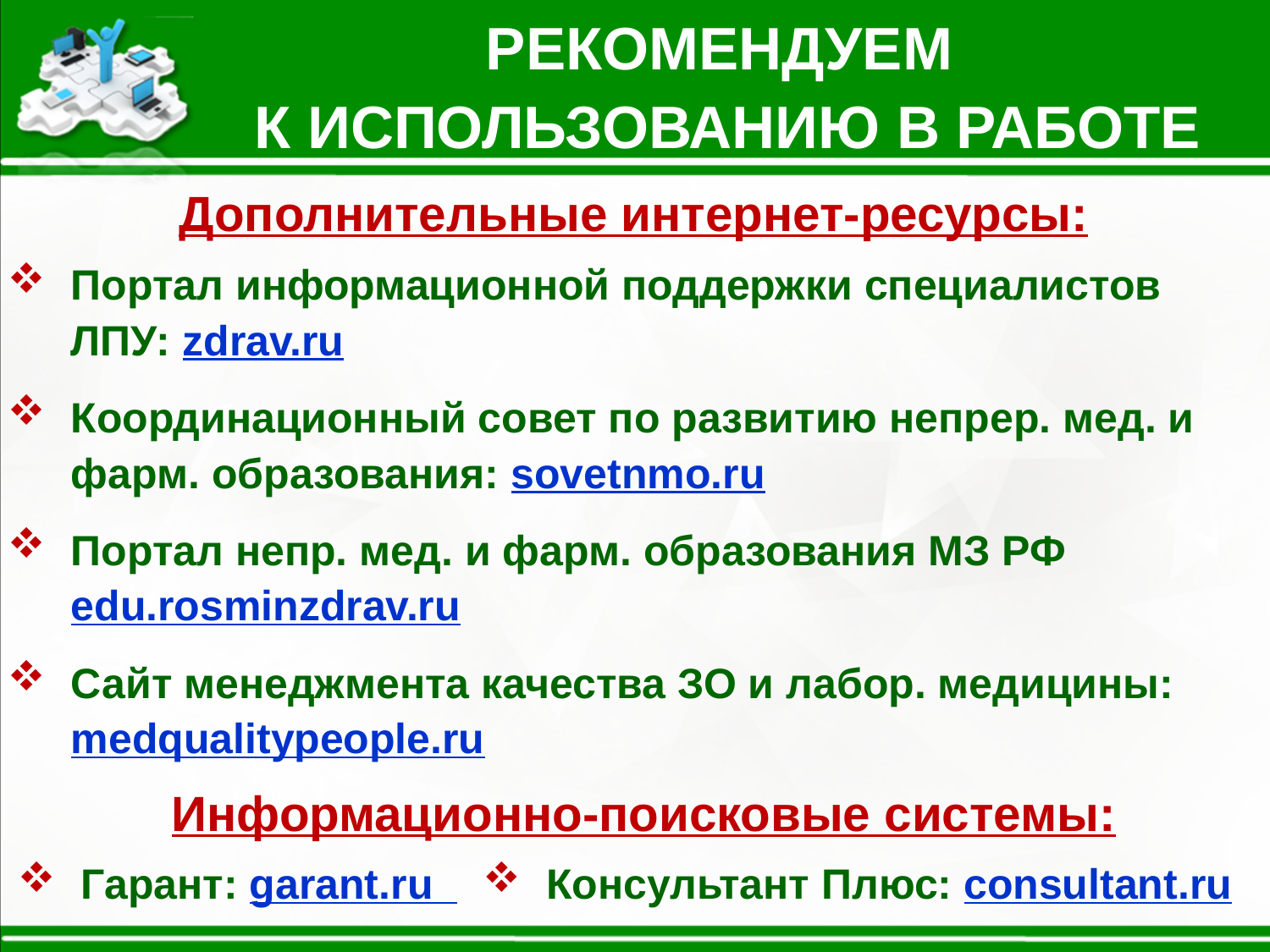

РЕКОМЕНДУЕМ
К ИСПОЛЬЗОВАНИЮ В РАБОТЕ
Дополнительные интернет-ресурсы:
Портал информационной поддержки специалистов ЛПУ: zdrav.ru
Координационный совет по развитию непрер. мед. и фарм. образования: sovetnmo.ru
Портал непр. мед. и фарм. образования МЗ РФ  edu.rosminzdrav.ru
Сайт менеджмента качества ЗО и лабор. медицины: medqualitypeople.ru
Информационно-поисковые системы:
Гарант: garant.ru
Консультант Плюс: consultant.ru